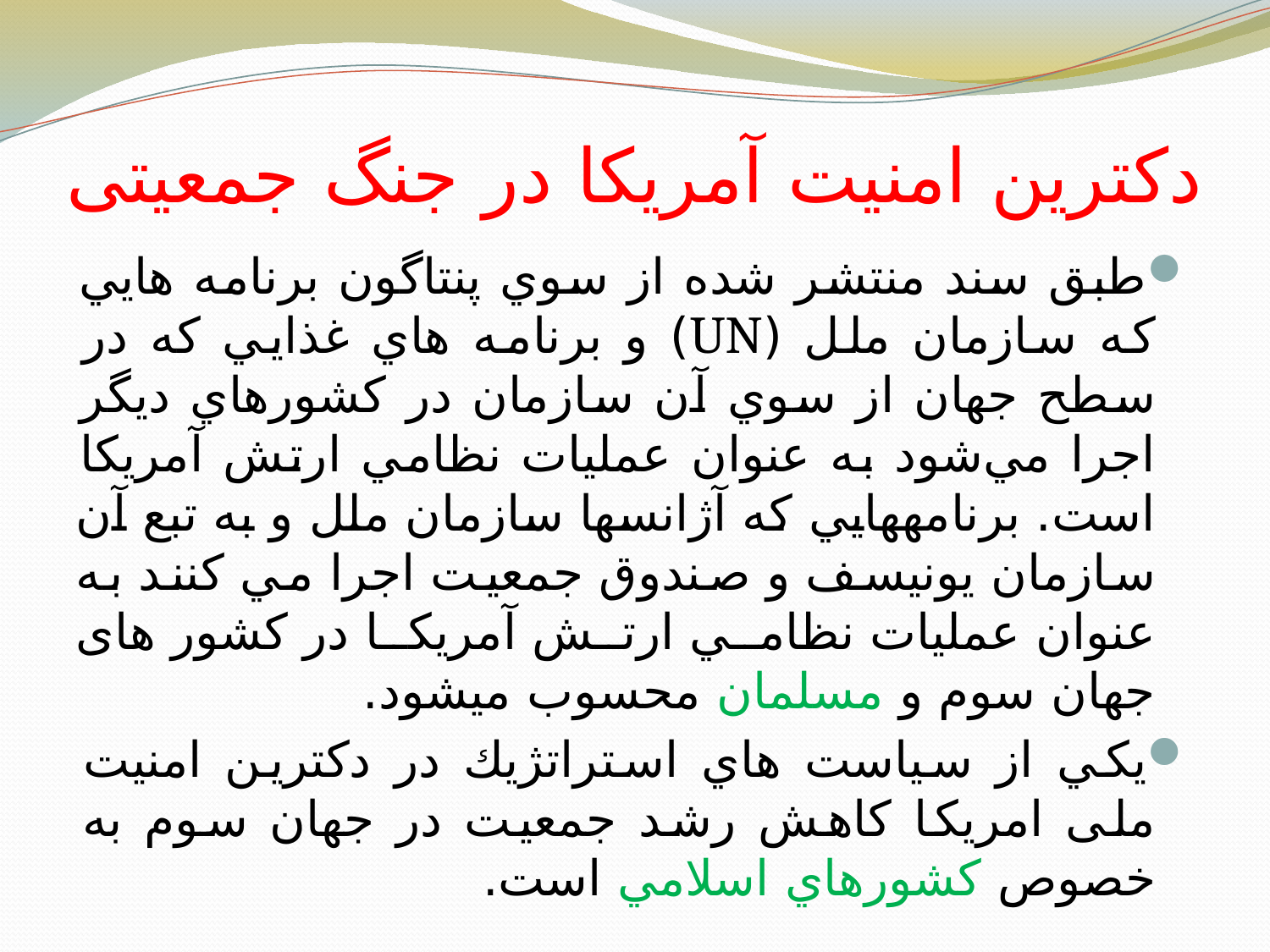

# دکترین امنیت آمریکا در جنگ جمعیتی
طبق سند منتشر شده از سوي پنتاگون برنامه هايي که سازمان ملل (UN) و برنامه هاي غذايي که در سطح جهان از سوي آن سازمان در کشورهاي ديگر اجرا مي‌شود به عنوان عمليات نظامي ارتش آمريکا است. برنامه­هايي که آژانس­ها سازمان ملل و به تبع آن سازمان يونيسف و صندوق جمعیت اجرا مي کنند به عنوان عمليات نظامي ارتش آمريکا در کشور های جهان سوم و مسلمان محسوب مي­شود.
يكي از سياست هاي استراتژيك در دكترين امنیت ملی امریکا كاهش رشد جمعيت در جهان سوم به خصوص كشورهاي اسلامي است.